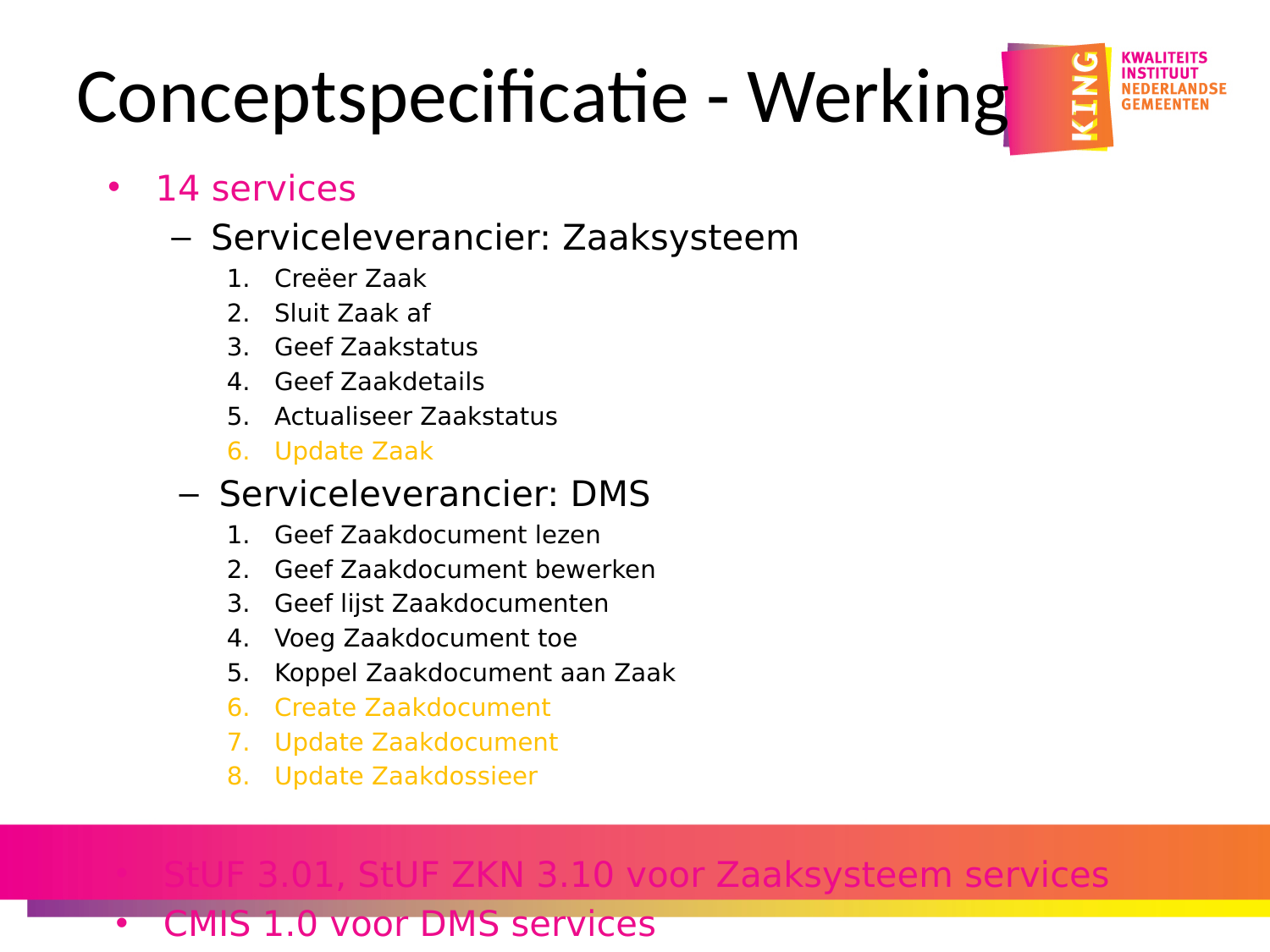

# Conceptspecificatie - Werking
14 services
Serviceleverancier: Zaaksysteem
Creëer Zaak
Sluit Zaak af
Geef Zaakstatus
Geef Zaakdetails
Actualiseer Zaakstatus
Update Zaak
Serviceleverancier: DMS
Geef Zaakdocument lezen
Geef Zaakdocument bewerken
Geef lijst Zaakdocumenten
Voeg Zaakdocument toe
Koppel Zaakdocument aan Zaak
Create Zaakdocument
Update Zaakdocument
Update Zaakdossieer

StUF 3.01, StUF ZKN 3.10 voor Zaaksysteem services
CMIS 1.0 voor DMS services